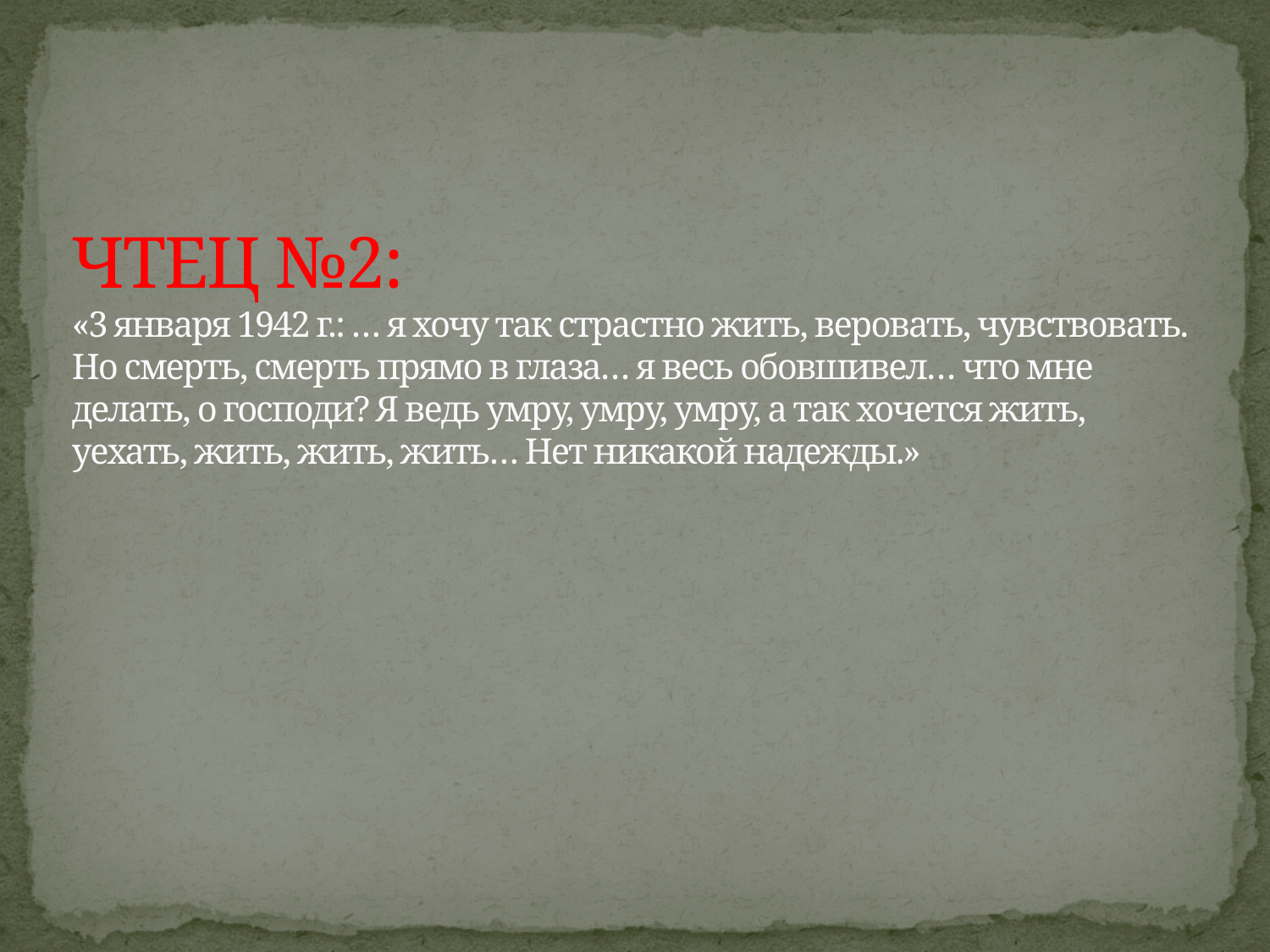

# ЧТЕЦ №2: «3 января 1942 г.: … я хочу так страстно жить, веровать, чувствовать. Но смерть, смерть прямо в глаза… я весь обовшивел… что мне делать, о господи? Я ведь умру, умру, умру, а так хочется жить, уехать, жить, жить, жить… Нет никакой надежды.»